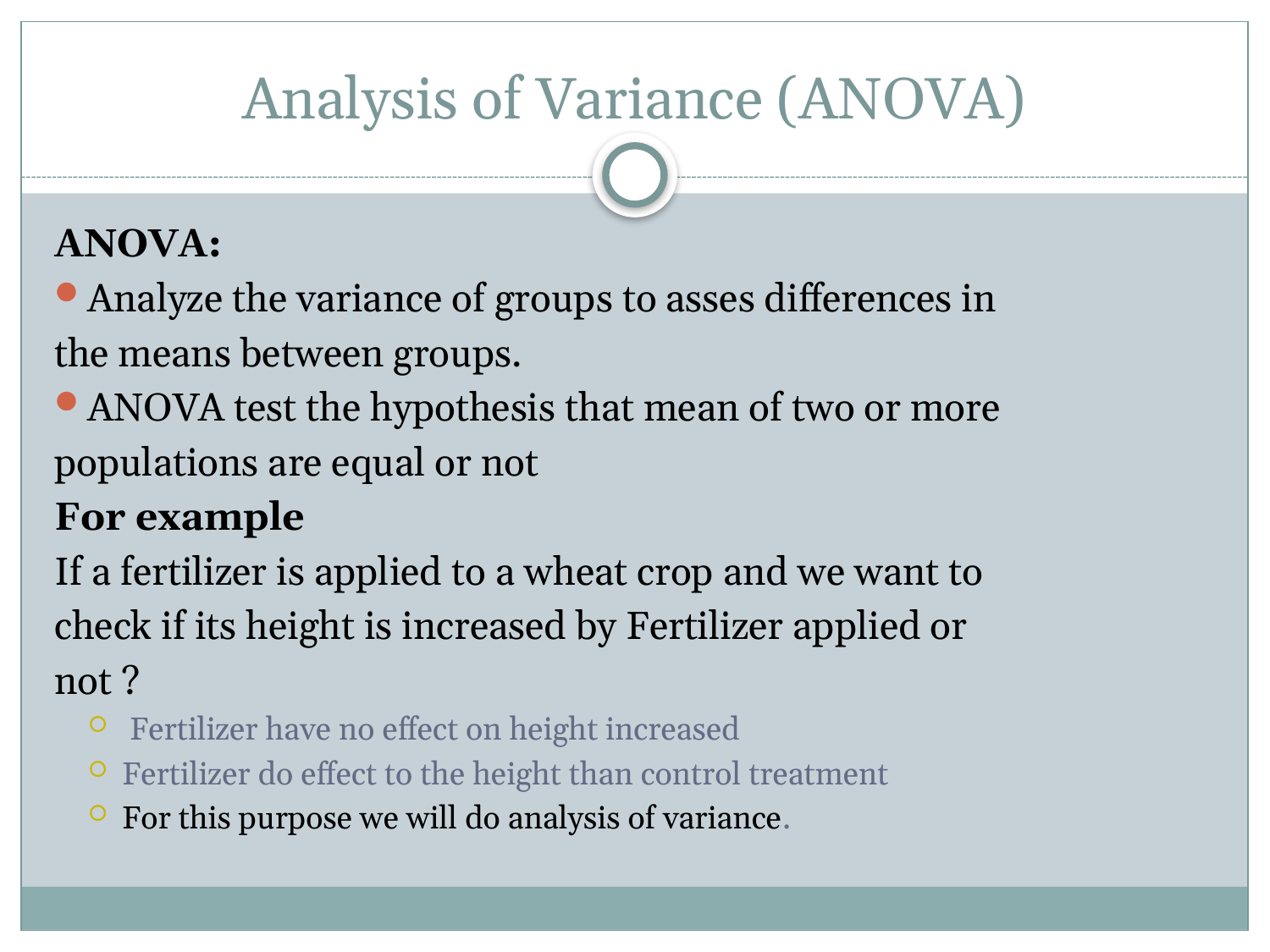

# Analysis of Variance (ANOVA)
ANOVA:
Analyze the variance of groups to asses differences in
the means between groups.
ANOVA test the hypothesis that mean of two or more
populations are equal or not
For example
If a fertilizer is applied to a wheat crop and we want to
check if its height is increased by Fertilizer applied or
not ?
 Fertilizer have no effect on height increased
Fertilizer do effect to the height than control treatment
For this purpose we will do analysis of variance.